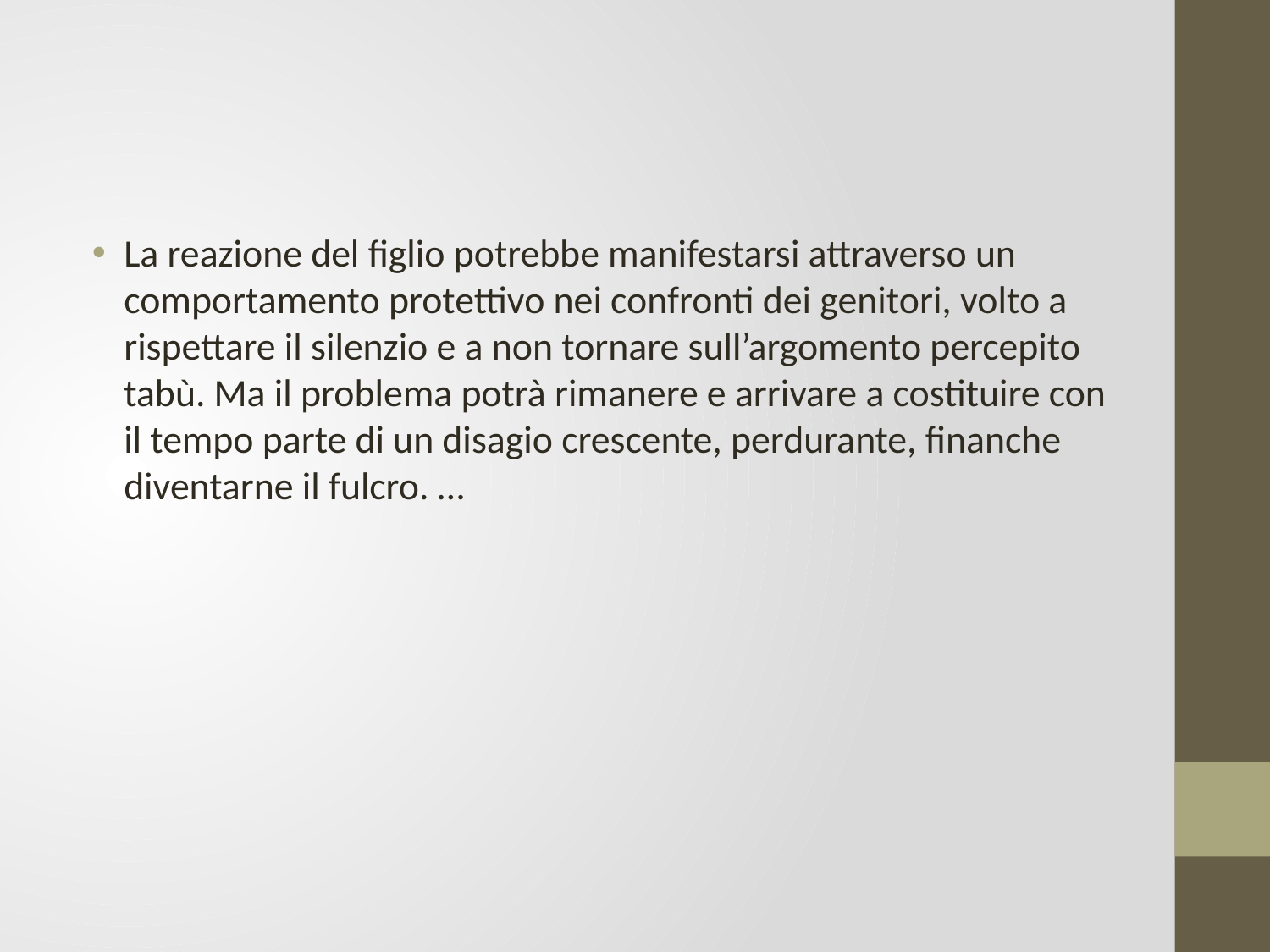

#
La reazione del figlio potrebbe manifestarsi attraverso un comportamento protettivo nei confronti dei genitori, volto a rispettare il silenzio e a non tornare sull’argomento percepito tabù. Ma il problema potrà rimanere e arrivare a costituire con il tempo parte di un disagio crescente, perdurante, finanche diventarne il fulcro. …